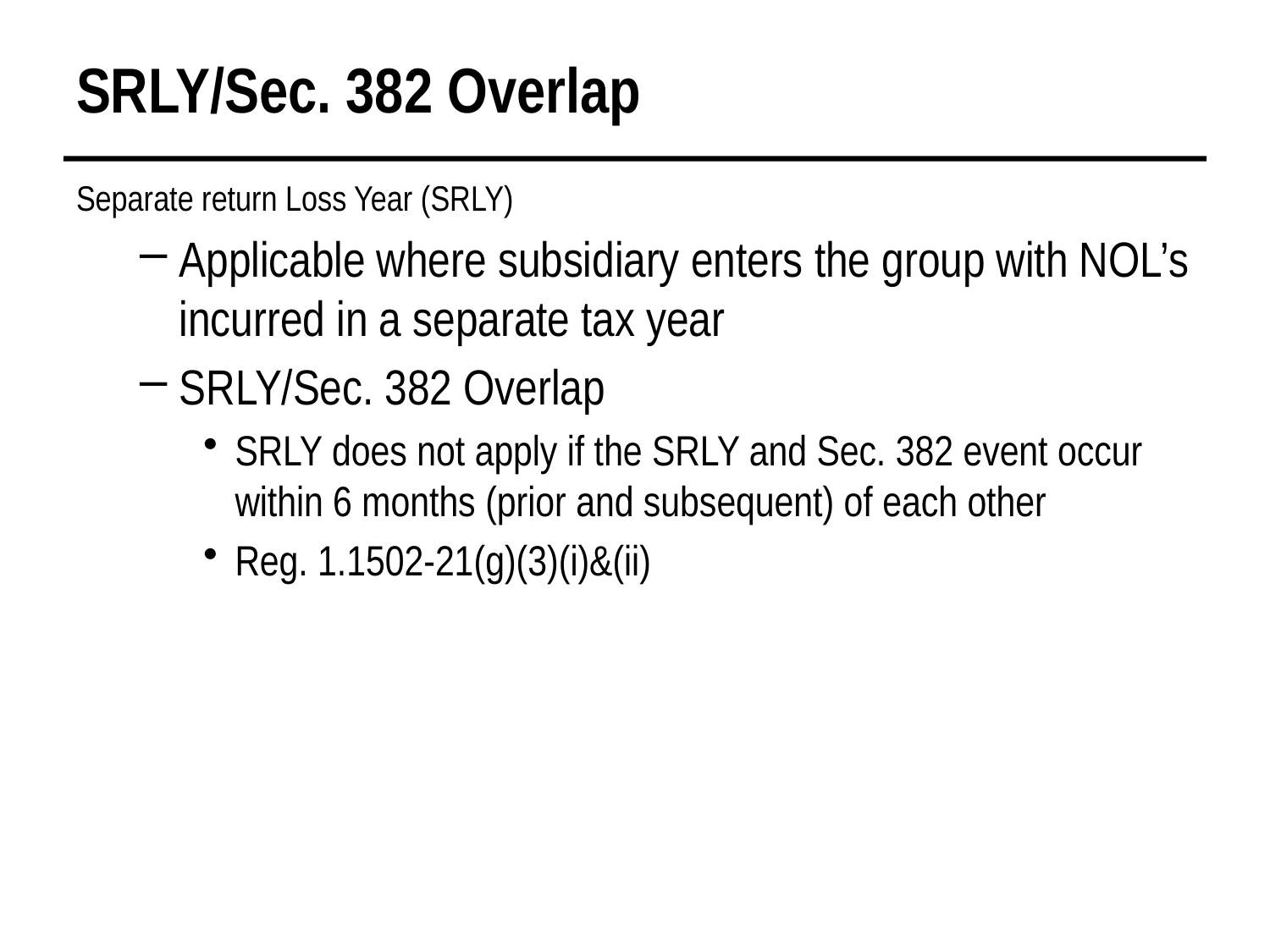

# SRLY/Sec. 382 Overlap
Separate return Loss Year (SRLY)
Applicable where subsidiary enters the group with NOL’s incurred in a separate tax year
SRLY/Sec. 382 Overlap
SRLY does not apply if the SRLY and Sec. 382 event occur within 6 months (prior and subsequent) of each other
Reg. 1.1502-21(g)(3)(i)&(ii)